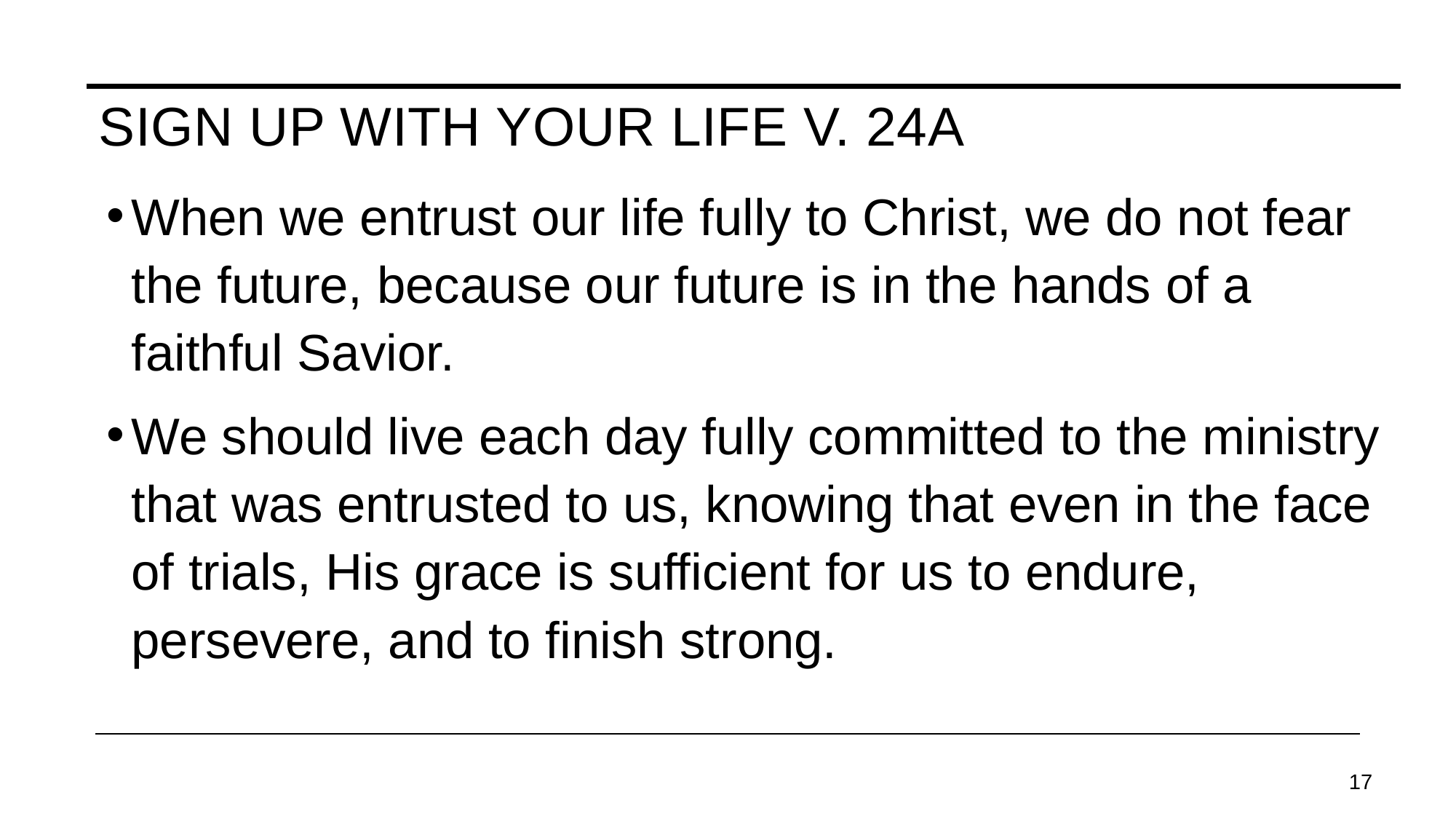

# Sign up with your life v. 24a
When we entrust our life fully to Christ, we do not fear the future, because our future is in the hands of a faithful Savior.
We should live each day fully committed to the ministry that was entrusted to us, knowing that even in the face of trials, His grace is sufficient for us to endure, persevere, and to finish strong.
17